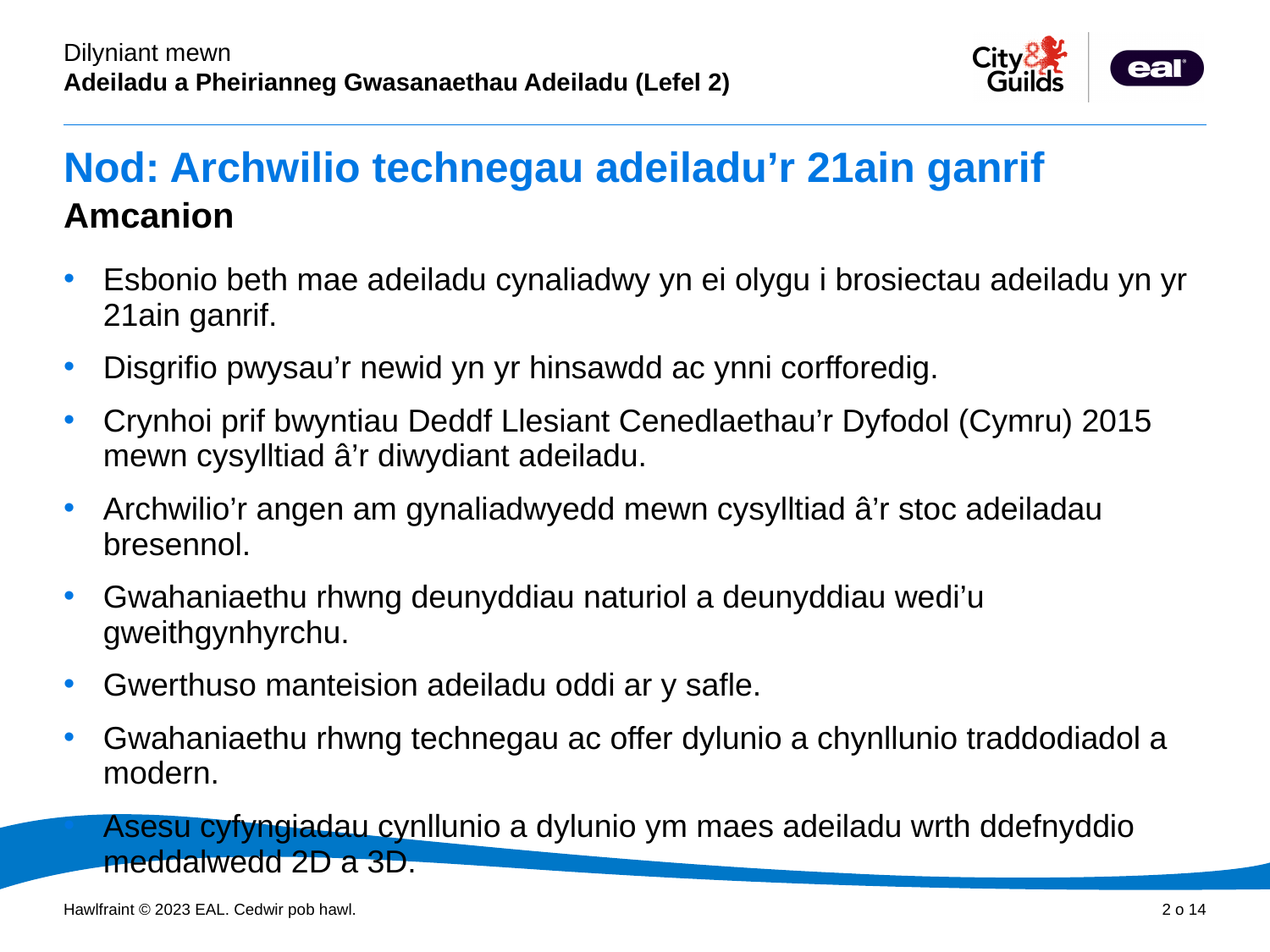

# Nod: Archwilio technegau adeiladu’r 21ain ganrif
Amcanion
Esbonio beth mae adeiladu cynaliadwy yn ei olygu i brosiectau adeiladu yn yr 21ain ganrif.
Disgrifio pwysau’r newid yn yr hinsawdd ac ynni corfforedig.
Crynhoi prif bwyntiau Deddf Llesiant Cenedlaethau’r Dyfodol (Cymru) 2015 mewn cysylltiad â’r diwydiant adeiladu.
Archwilio’r angen am gynaliadwyedd mewn cysylltiad â’r stoc adeiladau bresennol.
Gwahaniaethu rhwng deunyddiau naturiol a deunyddiau wedi’u gweithgynhyrchu.
Gwerthuso manteision adeiladu oddi ar y safle.
Gwahaniaethu rhwng technegau ac offer dylunio a chynllunio traddodiadol a modern.
Asesu cyfyngiadau cynllunio a dylunio ym maes adeiladu wrth ddefnyddio meddalwedd 2D a 3D.